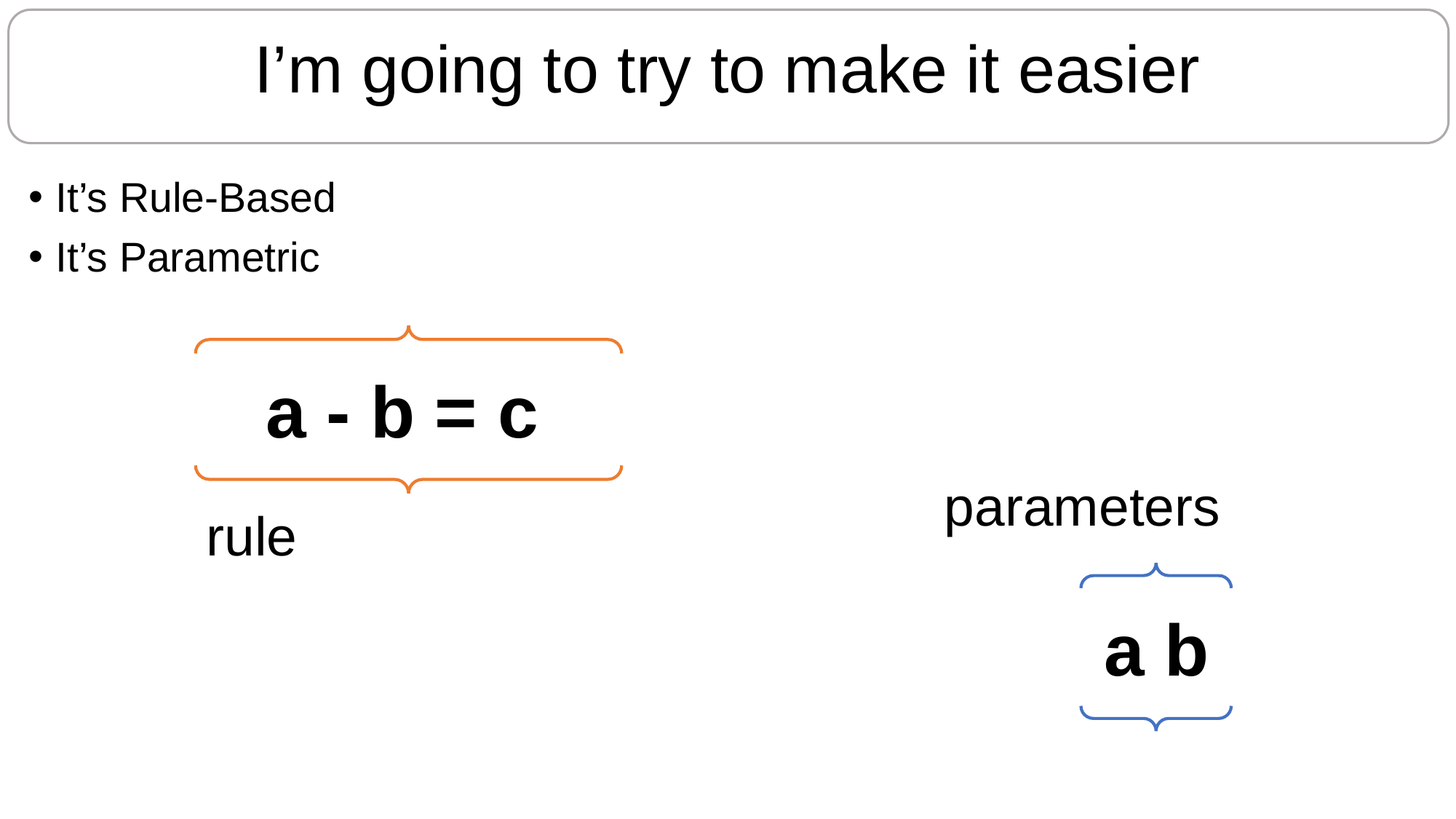

# I’m going to try to make it easier
It’s Rule-Based
It’s Parametric

a - b = c
parameters
rule

a b